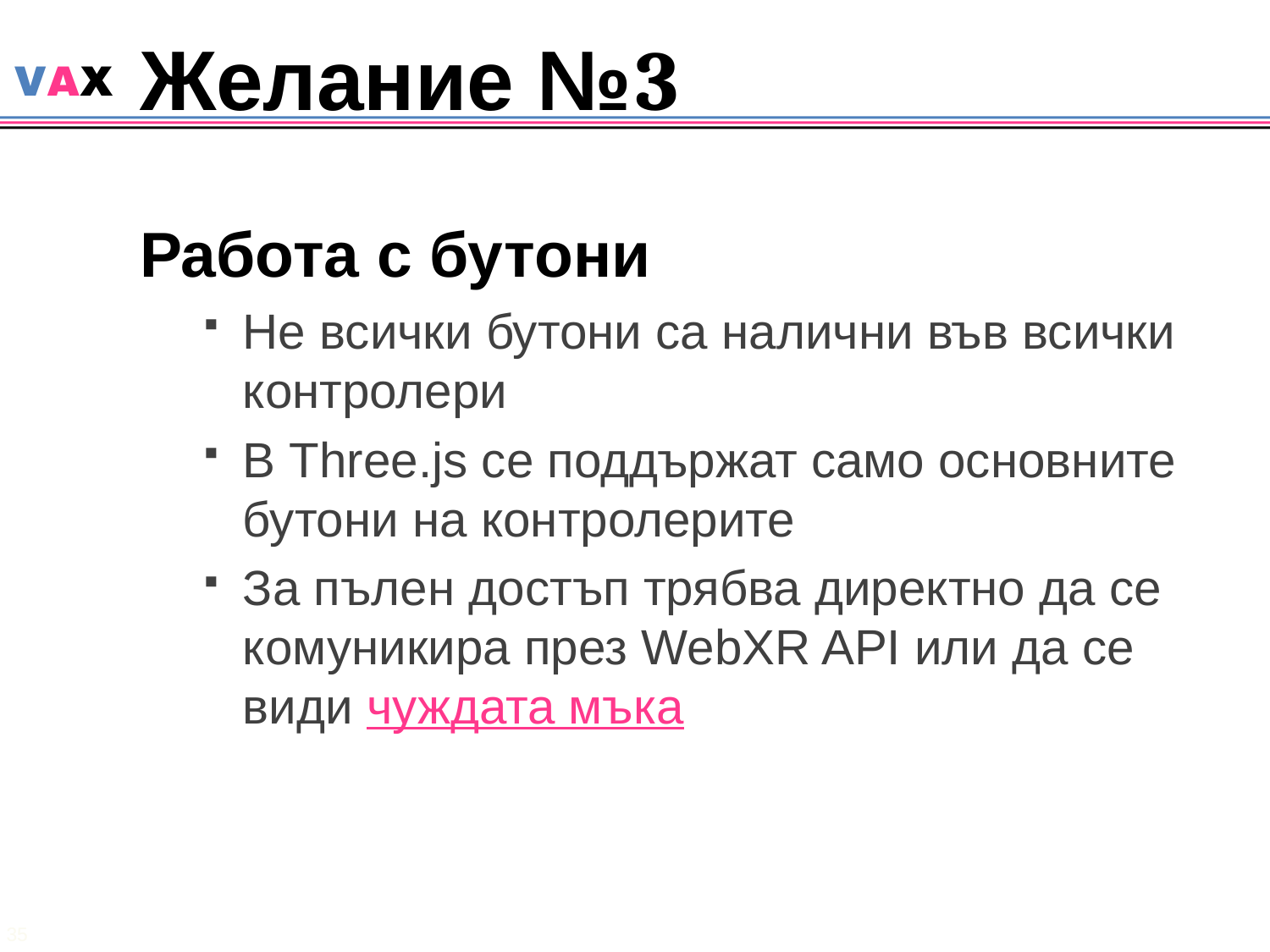

# Желание №3
Работа с бутони
Не всички бутони са налични във всички контролери
В Three.js се поддържат само основните бутони на контролерите
За пълен достъп трябва директно да се комуникира през WebXR API или да се види чуждата мъка